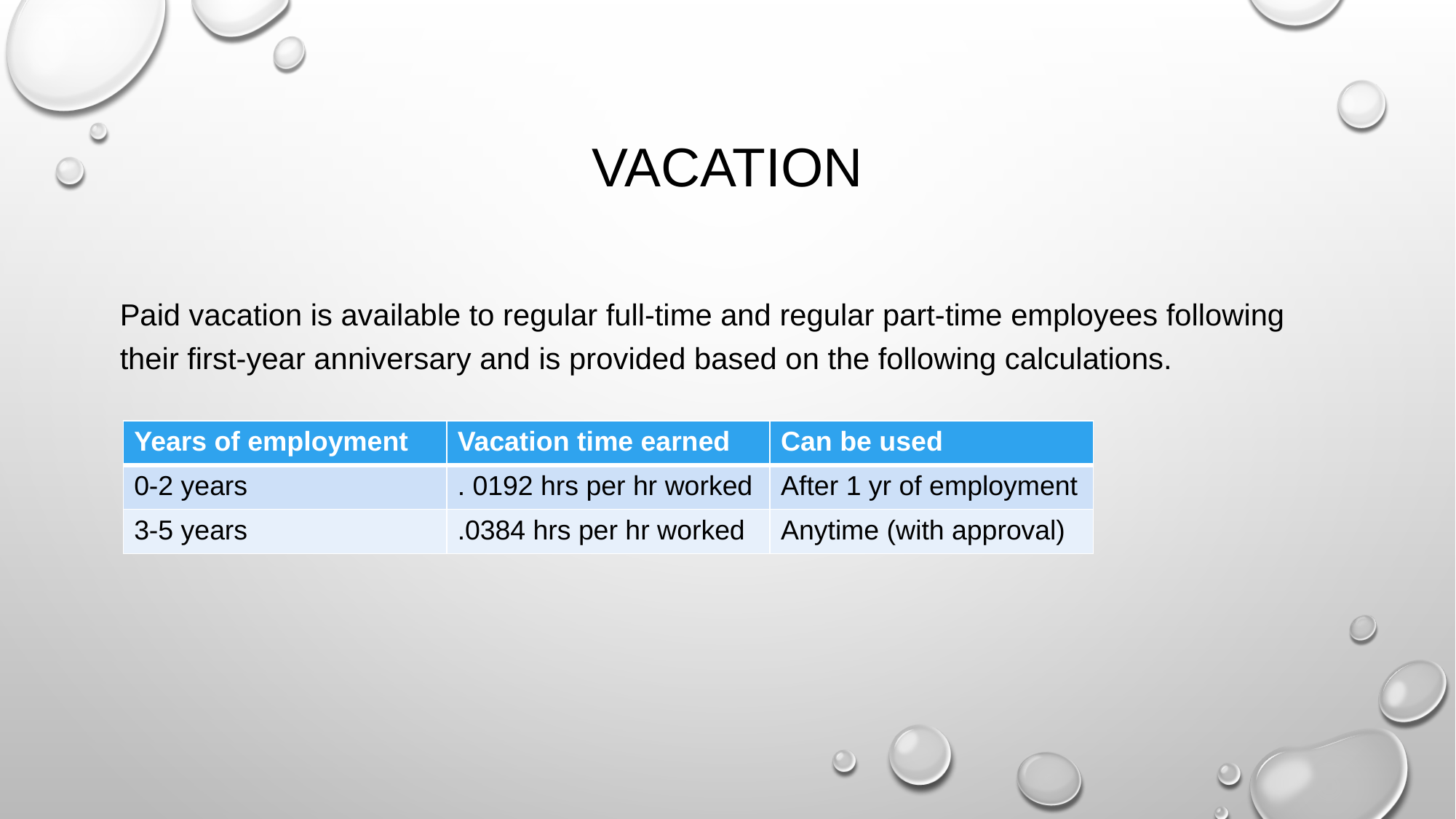

# Vacation
Paid vacation is available to regular full-time and regular part-time employees following their first-year anniversary and is provided based on the following calculations.

| Years of employment | Vacation time earned | Can be used |
| --- | --- | --- |
| 0-2 years | . 0192 hrs per hr worked | After 1 yr of employment |
| 3-5 years | .0384 hrs per hr worked | Anytime (with approval) |